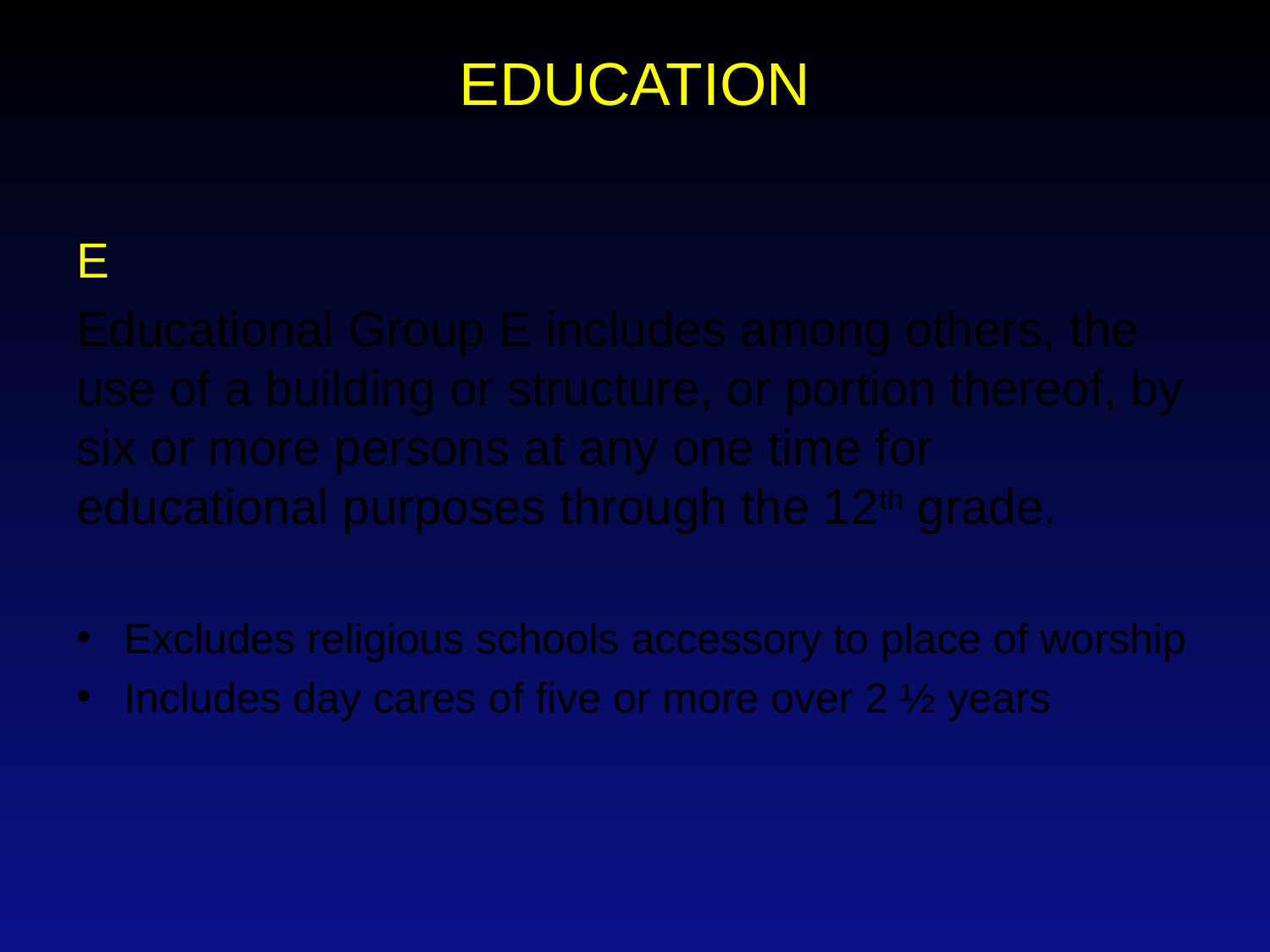

# EDUCATION
E
Educational Group E includes among others, the use of a building or structure, or portion thereof, by six or more persons at any one time for educational purposes through the 12th grade.

Excludes religious schools accessory to place of worship
Includes day cares of five or more over 2 ½ years